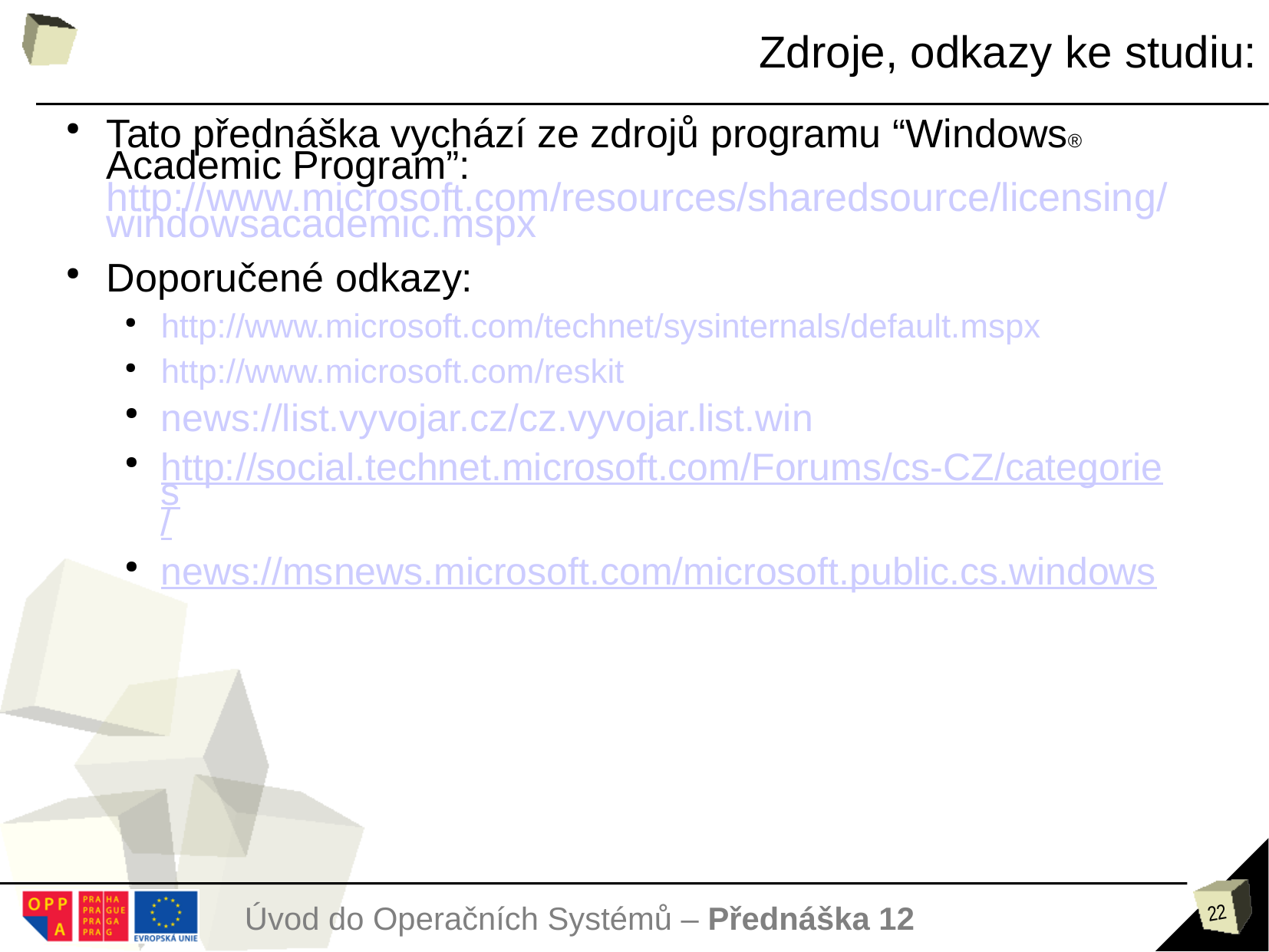

# Orientace
Zdroje, odkazy ke studiu:

Tato přednáška vychází ze zdrojů programu “Windows® Academic Program”:
http://www.microsoft.com/resources/sharedsource/licensing/windowsacademic.mspx
Doporučené odkazy:
http://www.microsoft.com/technet/sysinternals/default.mspx
http://www.microsoft.com/reskit
news://list.vyvojar.cz/cz.vyvojar.list.win
http://social.technet.microsoft.com/Forums/cs-CZ/categories/
news://msnews.microsoft.com/microsoft.public.cs.windows